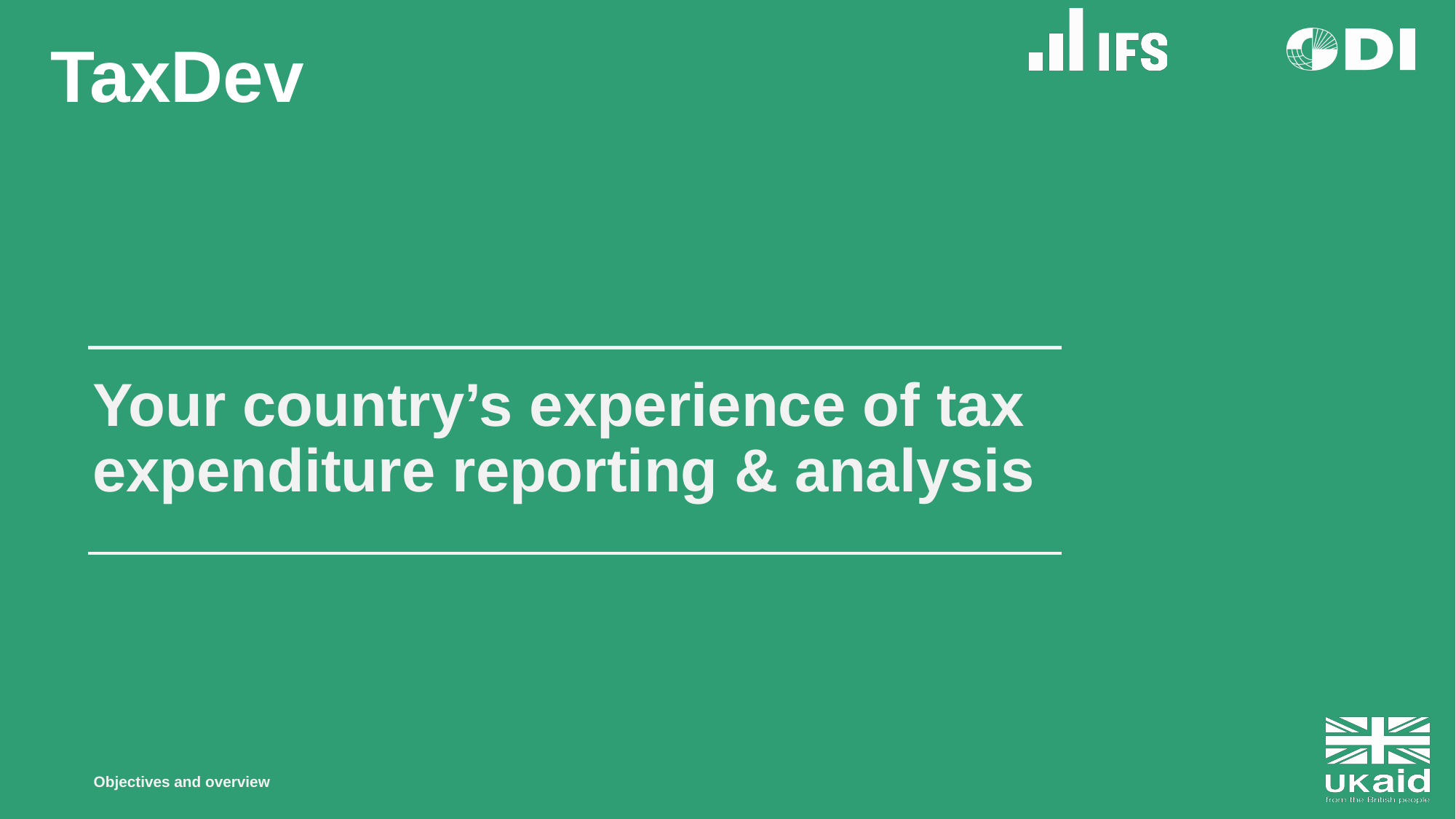

# Your country’s experience of tax expenditure reporting & analysis
Objectives and overview